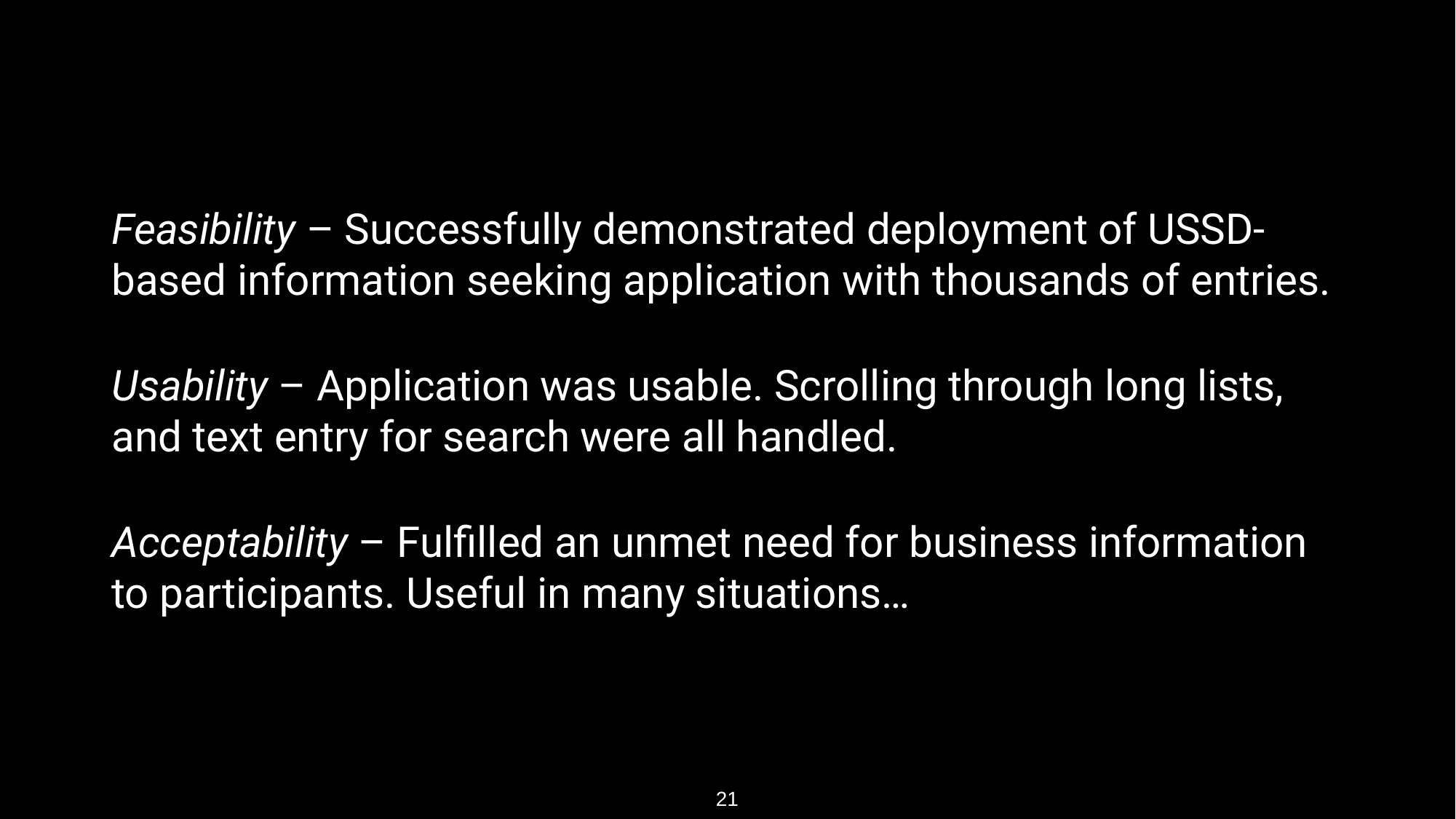

Feasibility – Successfully demonstrated deployment of USSD-based information seeking application with thousands of entries.
Usability – Application was usable. Scrolling through long lists, and text entry for search were all handled.
Acceptability – Fulfilled an unmet need for business information to participants. Useful in many situations…
21